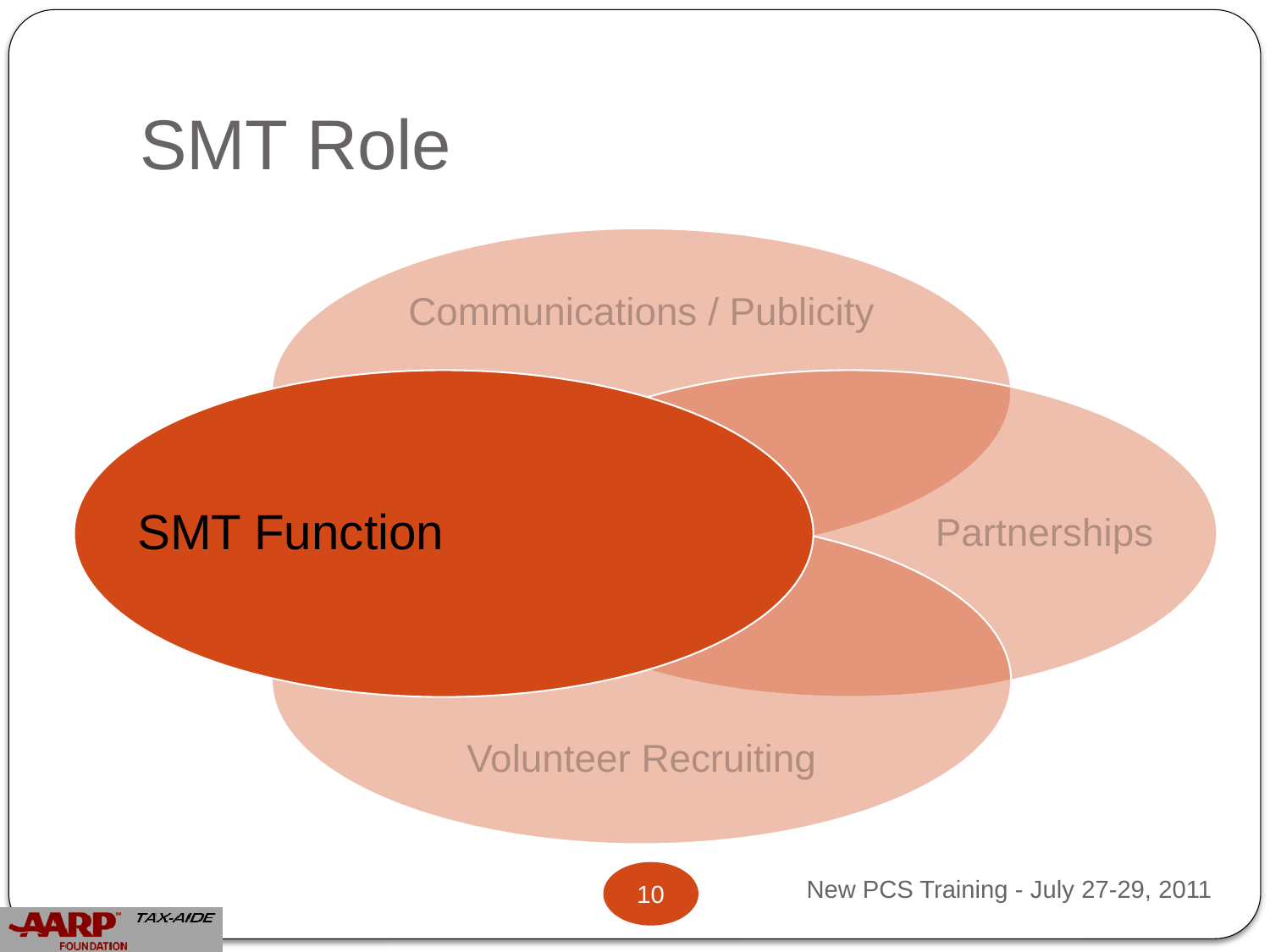

# SMT Role
Communications / Publicity
Partnerships
SMT Function
Volunteer Recruiting
New PCS Training - July 27-29, 2011
10